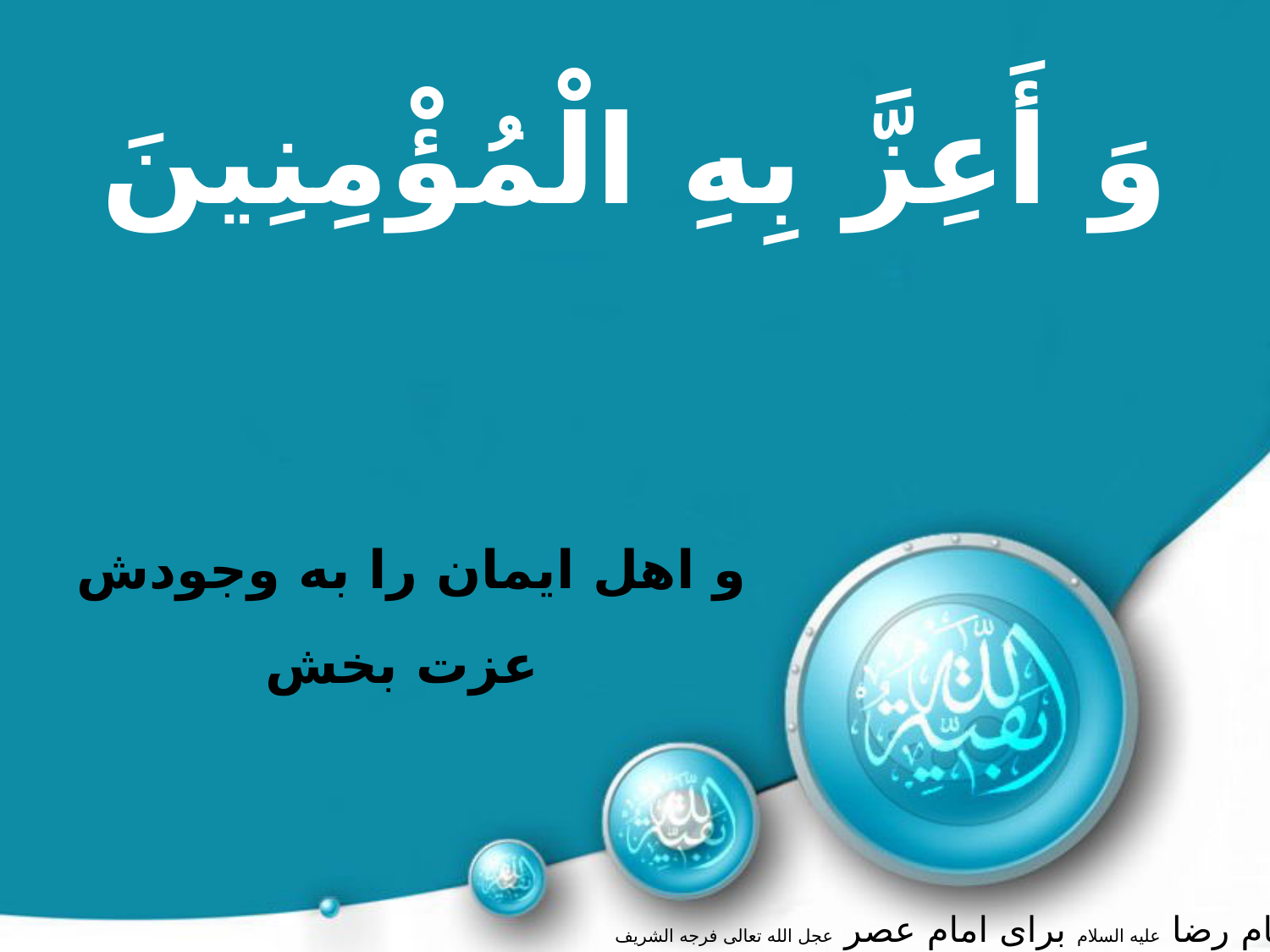

وَ أَعِزَّ بِهِ الْمُؤْمِنِينَ‏
و اهل ايمان را به وجودش
عزت بخش